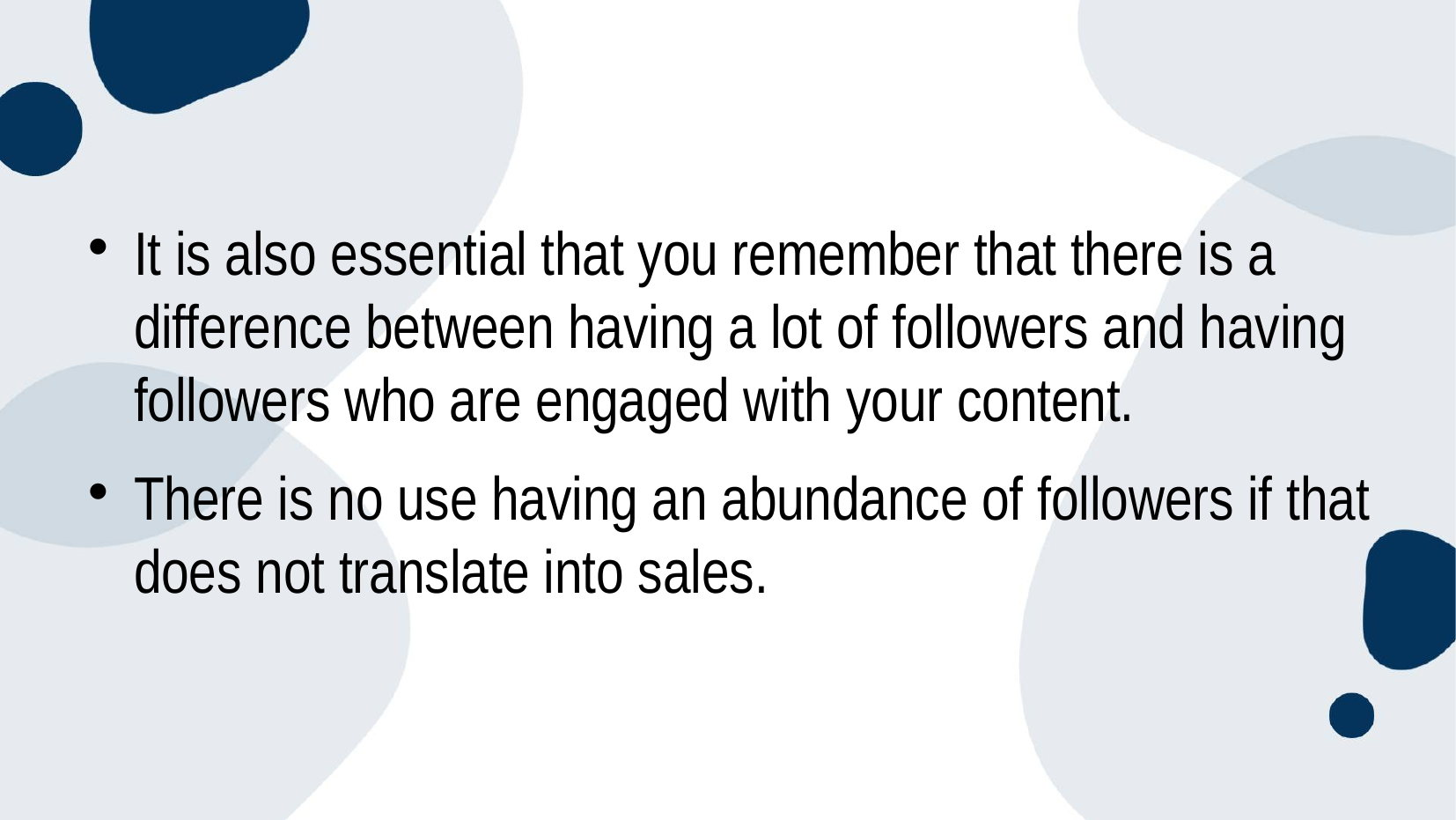

It is also essential that you remember that there is a difference between having a lot of followers and having followers who are engaged with your content.
There is no use having an abundance of followers if that does not translate into sales.